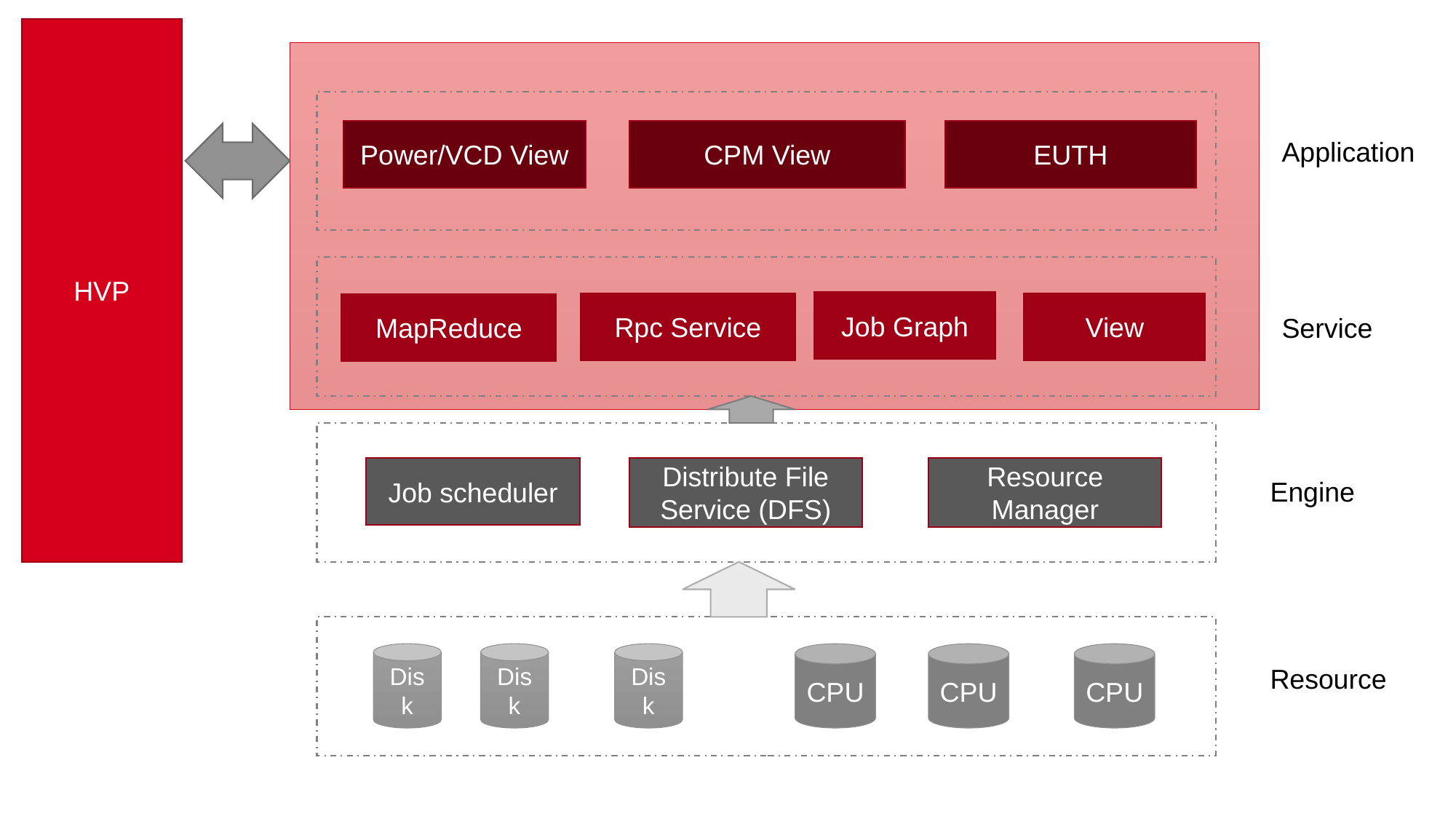

HVP

Power/VCD View
CPM View
EUTH

Application

Job Graph
View
Rpc Service
MapReduce
Service

Job scheduler
Distribute File Service (DFS)
Resource Manager
Engine

Disk
Disk
CPU
CPU
CPU
Disk
Resource